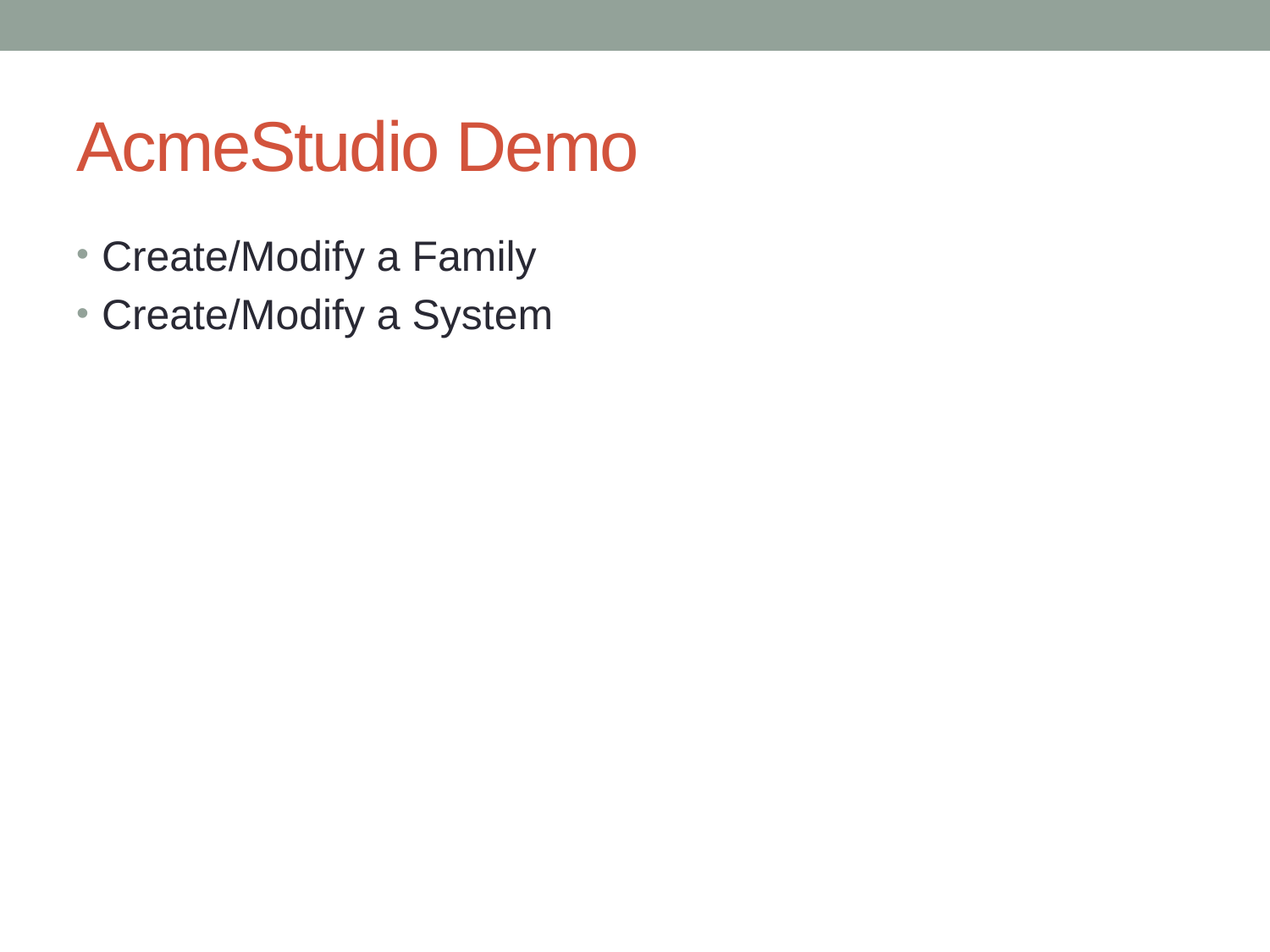

# AcmeStudio Demo
Create/Modify a Family
Create/Modify a System